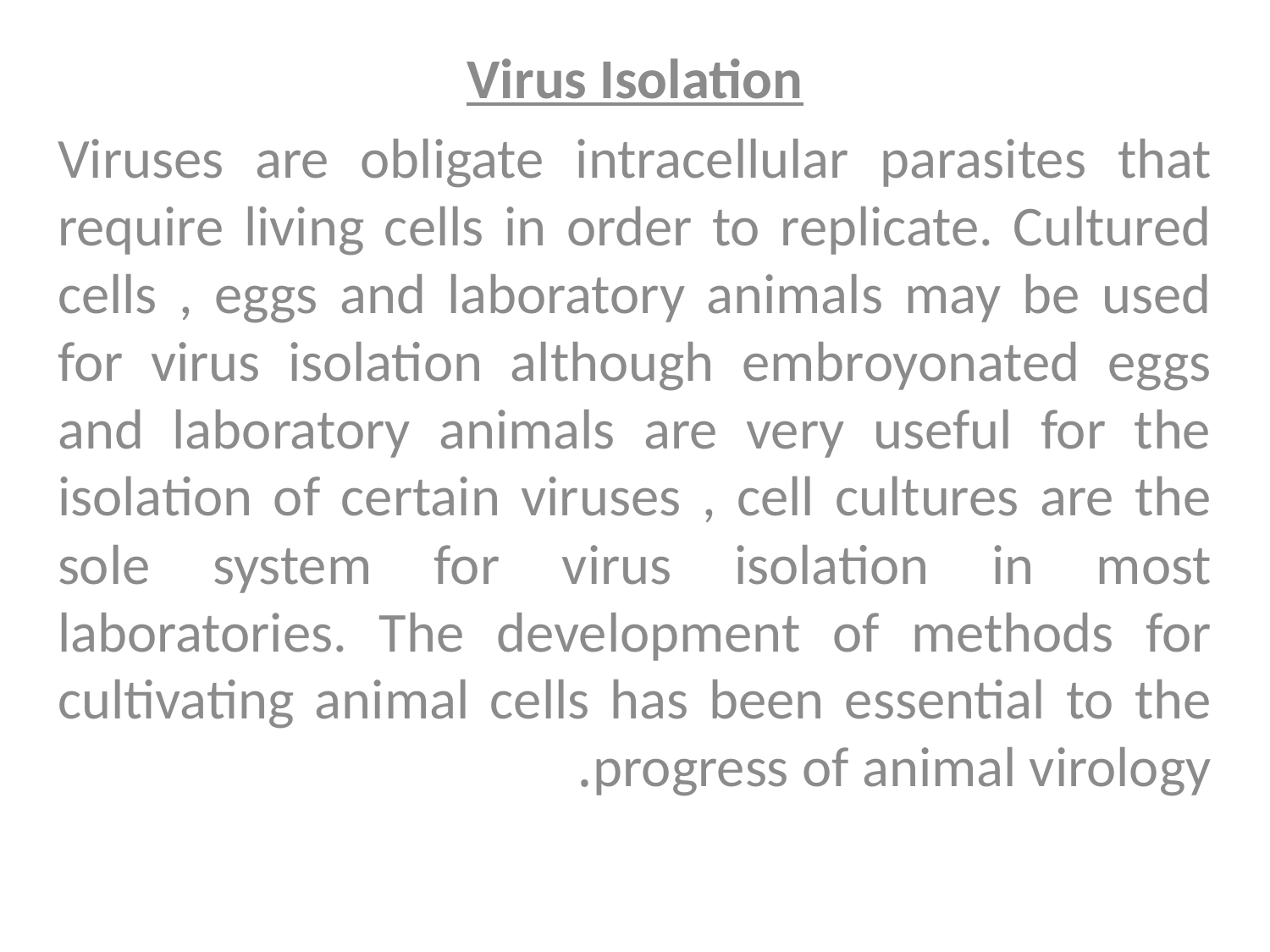

Virus Isolation
Viruses are obligate intracellular parasites that require living cells in order to replicate. Cultured cells , eggs and laboratory animals may be used for virus isolation although embroyonated eggs and laboratory animals are very useful for the isolation of certain viruses , cell cultures are the sole system for virus isolation in most laboratories. The development of methods for cultivating animal cells has been essential to the progress of animal virology.